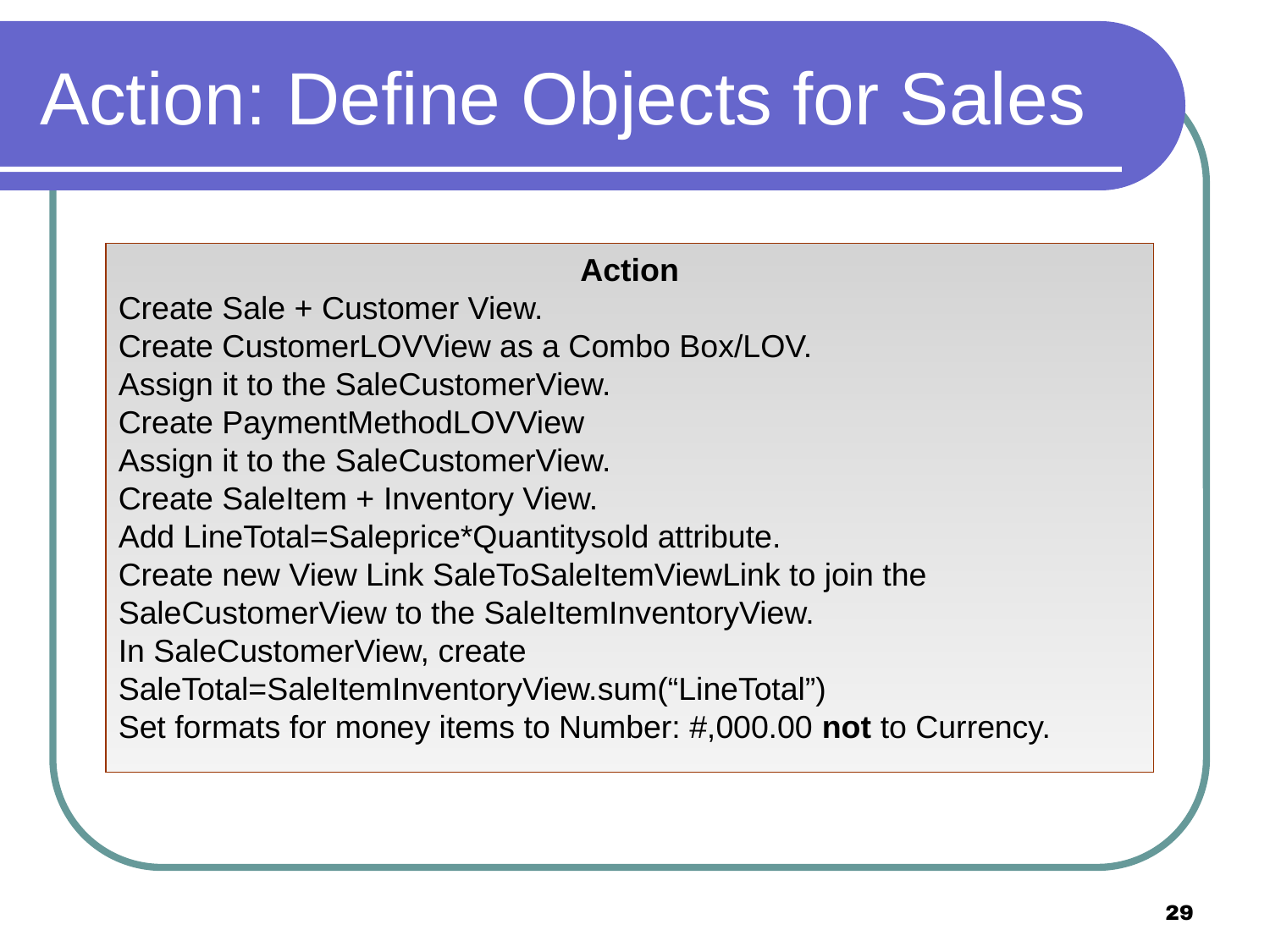

# Action: Define Objects for Sales
Action
Create Sale + Customer View.
Create CustomerLOVView as a Combo Box/LOV.
Assign it to the SaleCustomerView.
Create PaymentMethodLOVView
Assign it to the SaleCustomerView.
Create SaleItem + Inventory View.
Add LineTotal=Saleprice*Quantitysold attribute.
Create new View Link SaleToSaleItemViewLink to join the SaleCustomerView to the SaleItemInventoryView.
In SaleCustomerView, create SaleTotal=SaleItemInventoryView.sum(“LineTotal”)
Set formats for money items to Number: #,000.00 not to Currency.
29